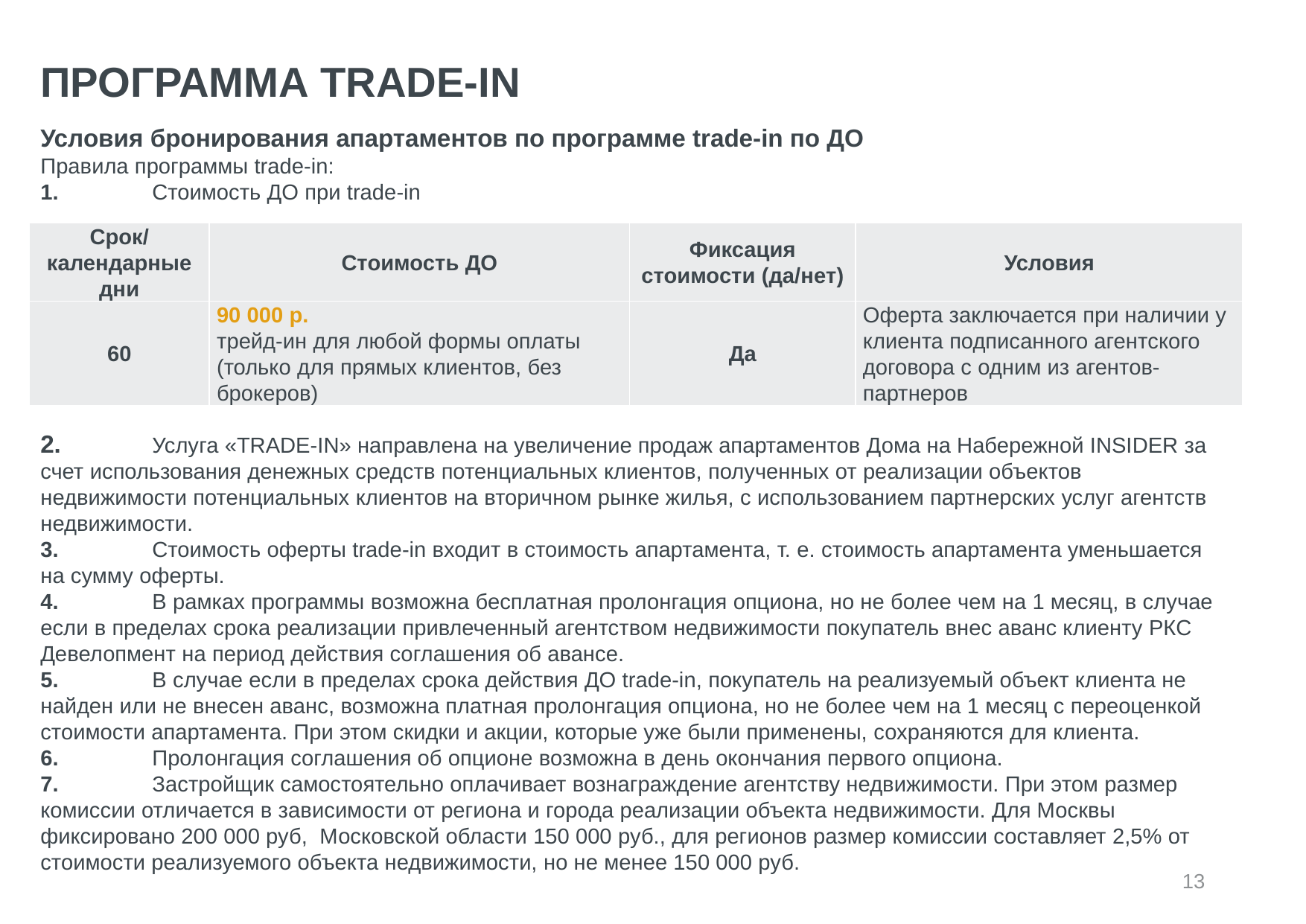

ПРОГРАММА TRADE-IN
Условия бронирования апартаментов по программе trade-in по ДО
Правила программы trade-in:
1.	Стоимость ДО при trade-in
| Срок/ календарные дни | Стоимость ДО | Фиксация стоимости (да/нет) | Условия |
| --- | --- | --- | --- |
| 60 | 90 000 р. трейд-ин для любой формы оплаты (только для прямых клиентов, без брокеров) | Да | Оферта заключается при наличии у клиента подписанного агентского договора с одним из агентов-партнеров |
2.	Услуга «TRADE-IN» направлена на увеличение продаж апартаментов Дома на Набережной INSIDER за счет использования денежных средств потенциальных клиентов, полученных от реализации объектов недвижимости потенциальных клиентов на вторичном рынке жилья, с использованием партнерских услуг агентств недвижимости.
3.	Стоимость оферты trade-in входит в стоимость апартамента, т. е. стоимость апартамента уменьшается на сумму оферты.
4.	В рамках программы возможна бесплатная пролонгация опциона, но не более чем на 1 месяц, в случае если в пределах срока реализации привлеченный агентством недвижимости покупатель внес аванс клиенту РКС Девелопмент на период действия соглашения об авансе.
5.	В случае если в пределах срока действия ДО trade-in, покупатель на реализуемый объект клиента не найден или не внесен аванс, возможна платная пролонгация опциона, но не более чем на 1 месяц с переоценкой стоимости апартамента. При этом скидки и акции, которые уже были применены, сохраняются для клиента.
6.	Пролонгация соглашения об опционе возможна в день окончания первого опциона.
7.	Застройщик самостоятельно оплачивает вознаграждение агентству недвижимости. При этом размер комиссии отличается в зависимости от региона и города реализации объекта недвижимости. Для Москвы фиксировано 200 000 руб,  Московской области 150 000 руб., для регионов размер комиссии составляет 2,5% от стоимости реализуемого объекта недвижимости, но не менее 150 000 руб.
13